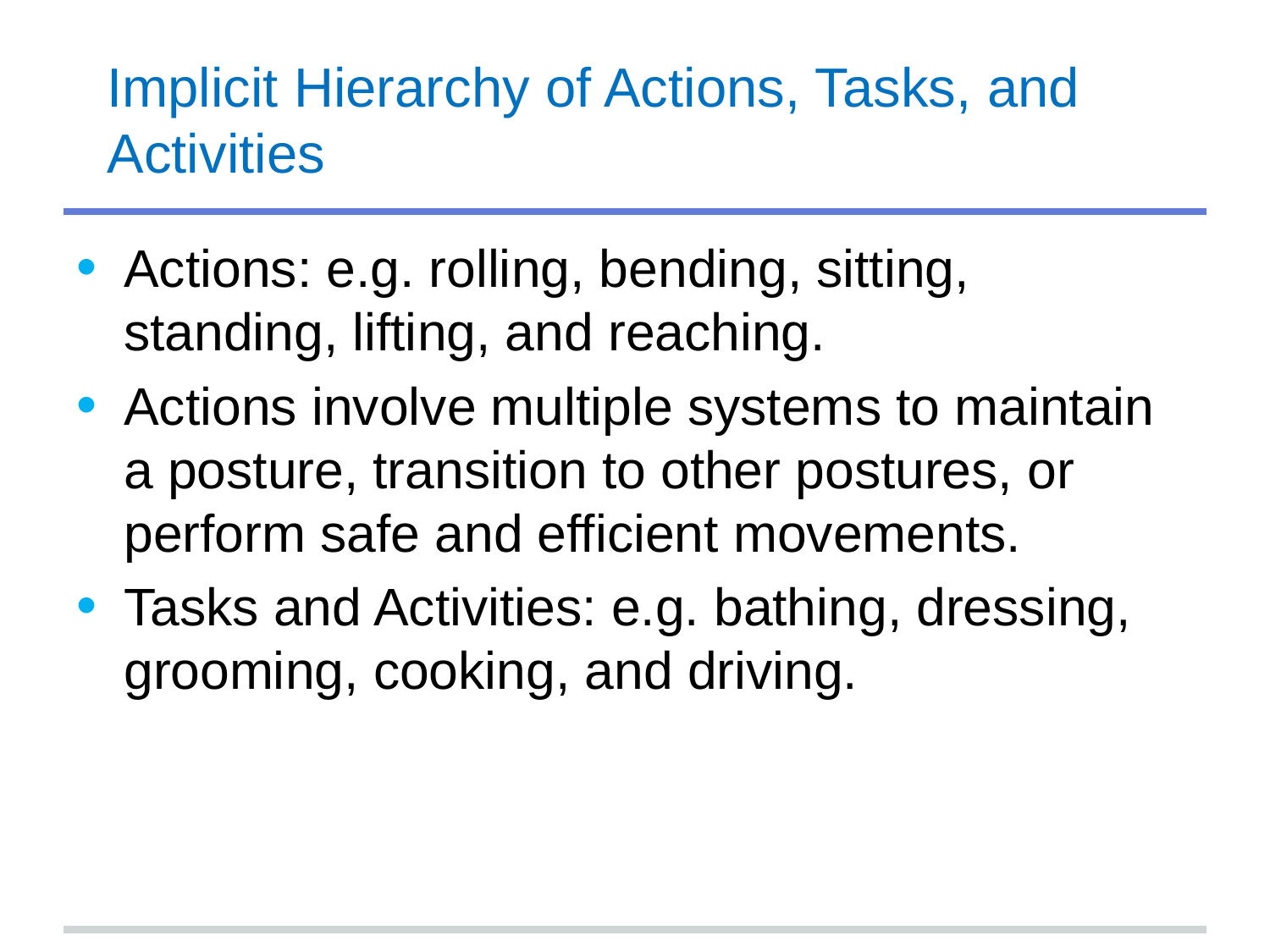

# Implicit Hierarchy of Actions, Tasks, and Activities
Actions: e.g. rolling, bending, sitting, standing, lifting, and reaching.
Actions involve multiple systems to maintain a posture, transition to other postures, or perform safe and efficient movements.
Tasks and Activities: e.g. bathing, dressing, grooming, cooking, and driving.